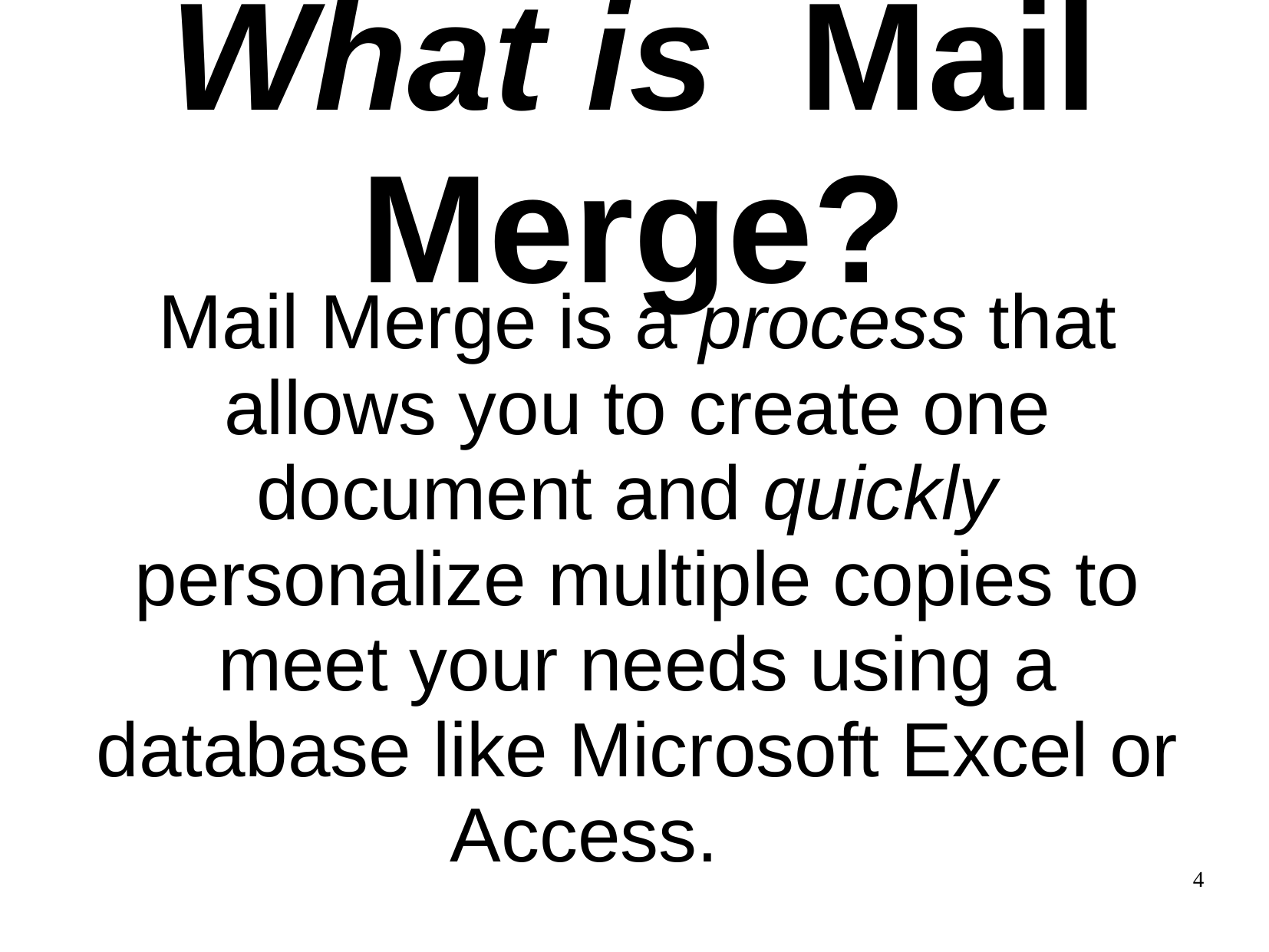

# What is  Mail Merge?
Mail Merge is a process that allows you to create one document and quickly  personalize multiple copies to meet your needs using a database like Microsoft Excel or Access.
4